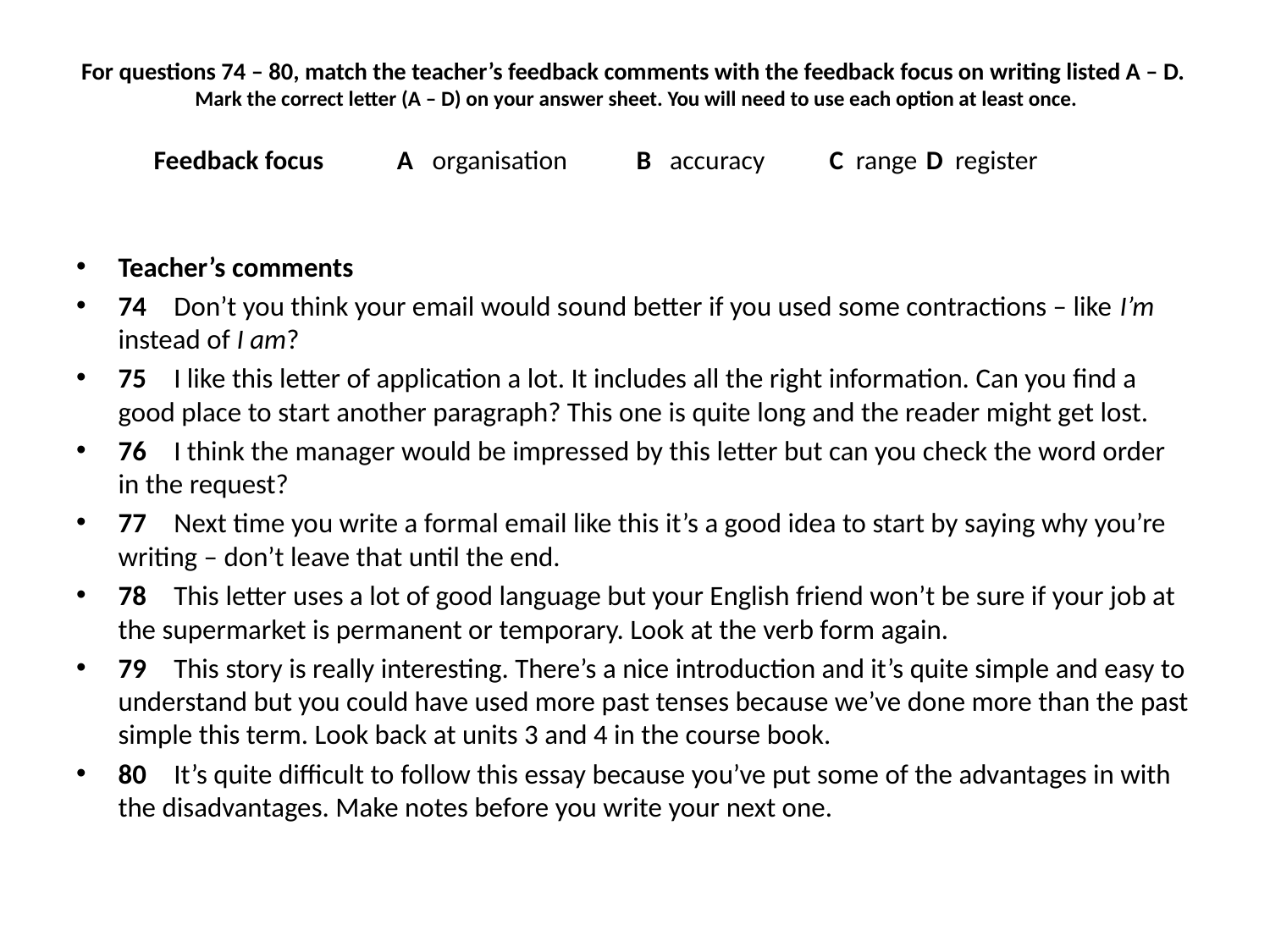

# For questions 74 – 80, match the teacher’s feedback comments with the feedback focus on writing listed A – D. Mark the correct letter (A – D) on your answer sheet. You will need to use each option at least once. Feedback focus            A   organisation  	B   accuracy 	C  range 	D  register

Teacher’s comments
74 	Don’t you think your email would sound better if you used some contractions – like I’m instead of I am?
75 	I like this letter of application a lot. It includes all the right information. Can you find a good place to start another paragraph? This one is quite long and the reader might get lost.
76 	I think the manager would be impressed by this letter but can you check the word order in the request?
77 	Next time you write a formal email like this it’s a good idea to start by saying why you’re writing – don’t leave that until the end.
78 	This letter uses a lot of good language but your English friend won’t be sure if your job at the supermarket is permanent or temporary. Look at the verb form again.
79 	This story is really interesting. There’s a nice introduction and it’s quite simple and easy to understand but you could have used more past tenses because we’ve done more than the past simple this term. Look back at units 3 and 4 in the course book.
80 	It’s quite difficult to follow this essay because you’ve put some of the advantages in with the disadvantages. Make notes before you write your next one.